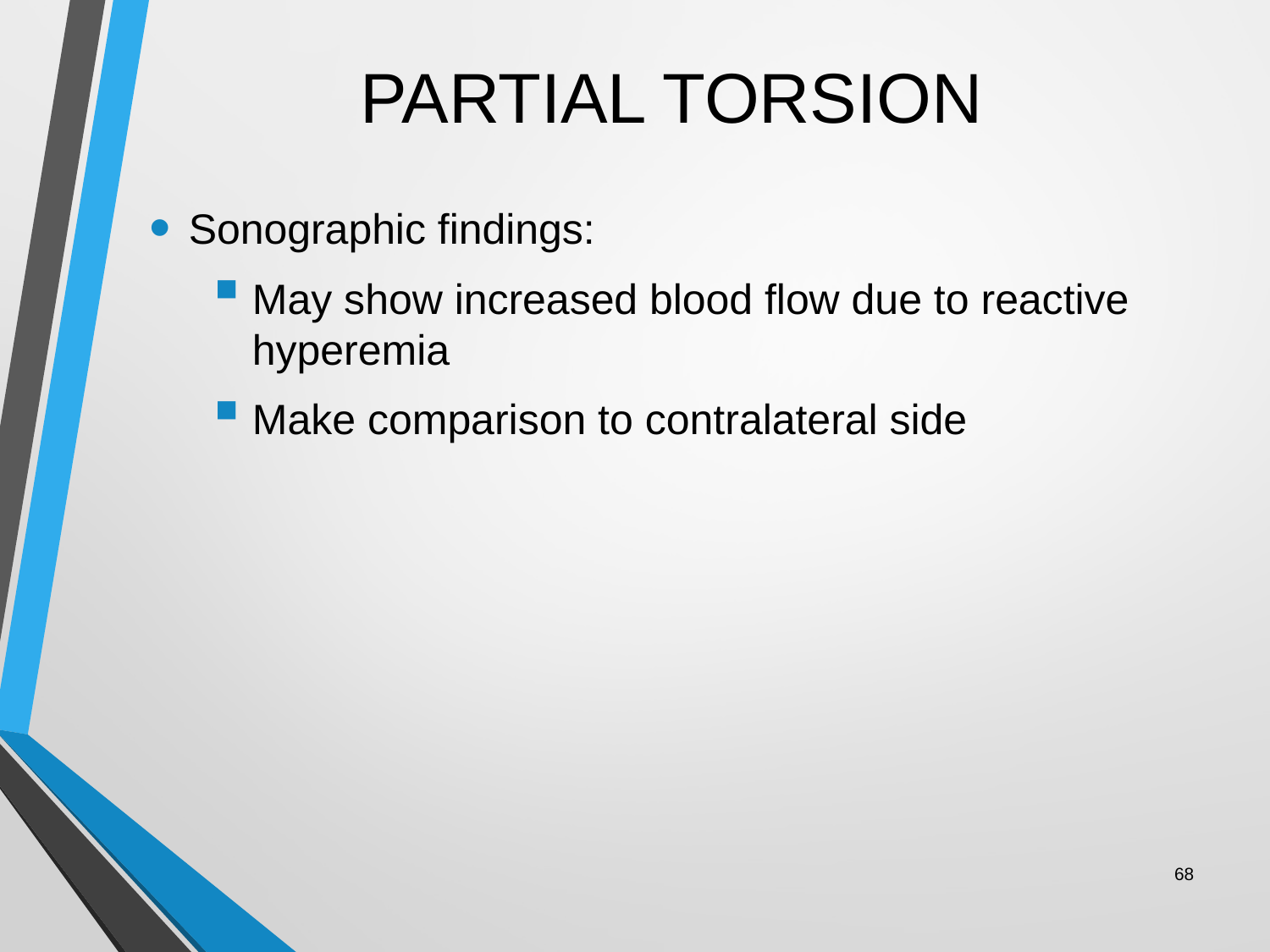

Sonographic findings:
May show increased blood flow due to reactive hyperemia
Make comparison to contralateral side
# PARTIAL TORSION
68